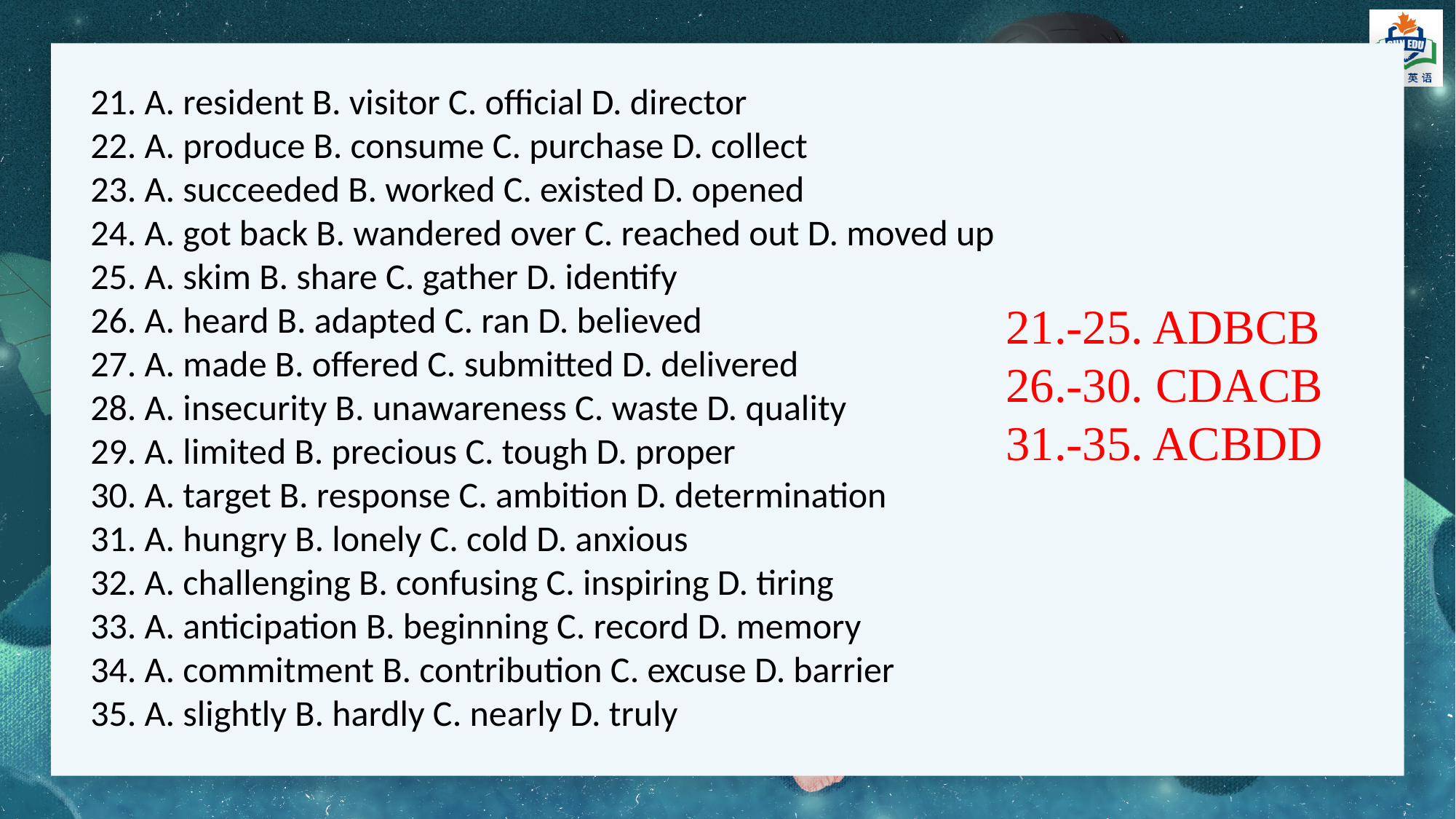

21. A. resident B. visitor C. official D. director
22. A. produce B. consume C. purchase D. collect
23. A. succeeded B. worked C. existed D. opened
24. A. got back B. wandered over C. reached out D. moved up
25. A. skim B. share C. gather D. identify
26. A. heard B. adapted C. ran D. believed
27. A. made B. offered C. submitted D. delivered
28. A. insecurity B. unawareness C. waste D. quality
29. A. limited B. precious C. tough D. proper
30. A. target B. response C. ambition D. determination
31. A. hungry B. lonely C. cold D. anxious
32. A. challenging B. confusing C. inspiring D. tiring
33. A. anticipation B. beginning C. record D. memory
34. A. commitment B. contribution C. excuse D. barrier
35. A. slightly B. hardly C. nearly D. truly
21.-25. ADBCB
26.-30. CDACB
31.-35. ACBDD